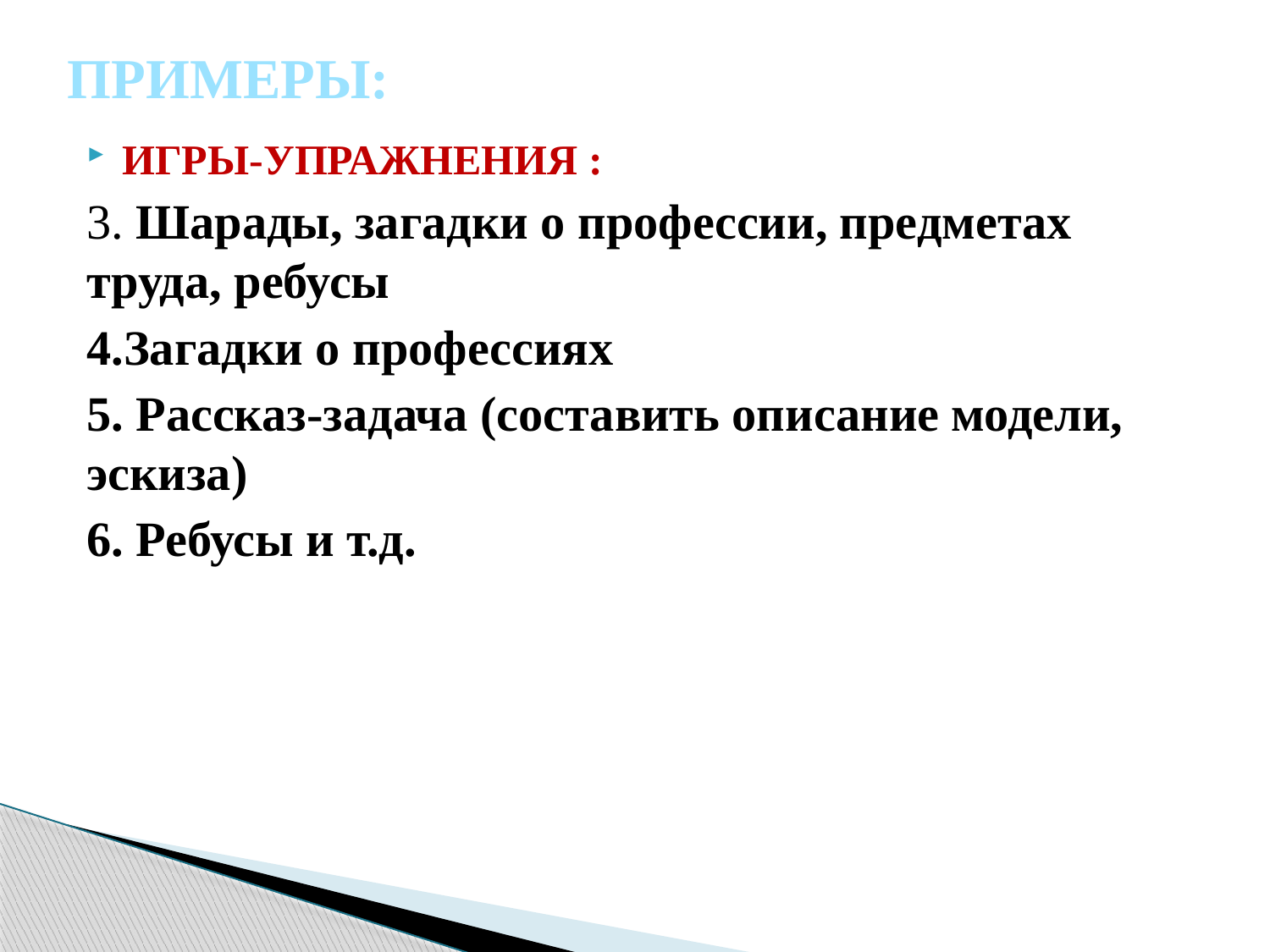

ПРИМЕРЫ:
ИГРЫ-УПРАЖНЕНИЯ :
3. Шарады, загадки о профессии, предметах труда, ребусы
4.Загадки о профессиях
5. Рассказ-задача (составить описание модели, эскиза)
6. Ребусы и т.д.